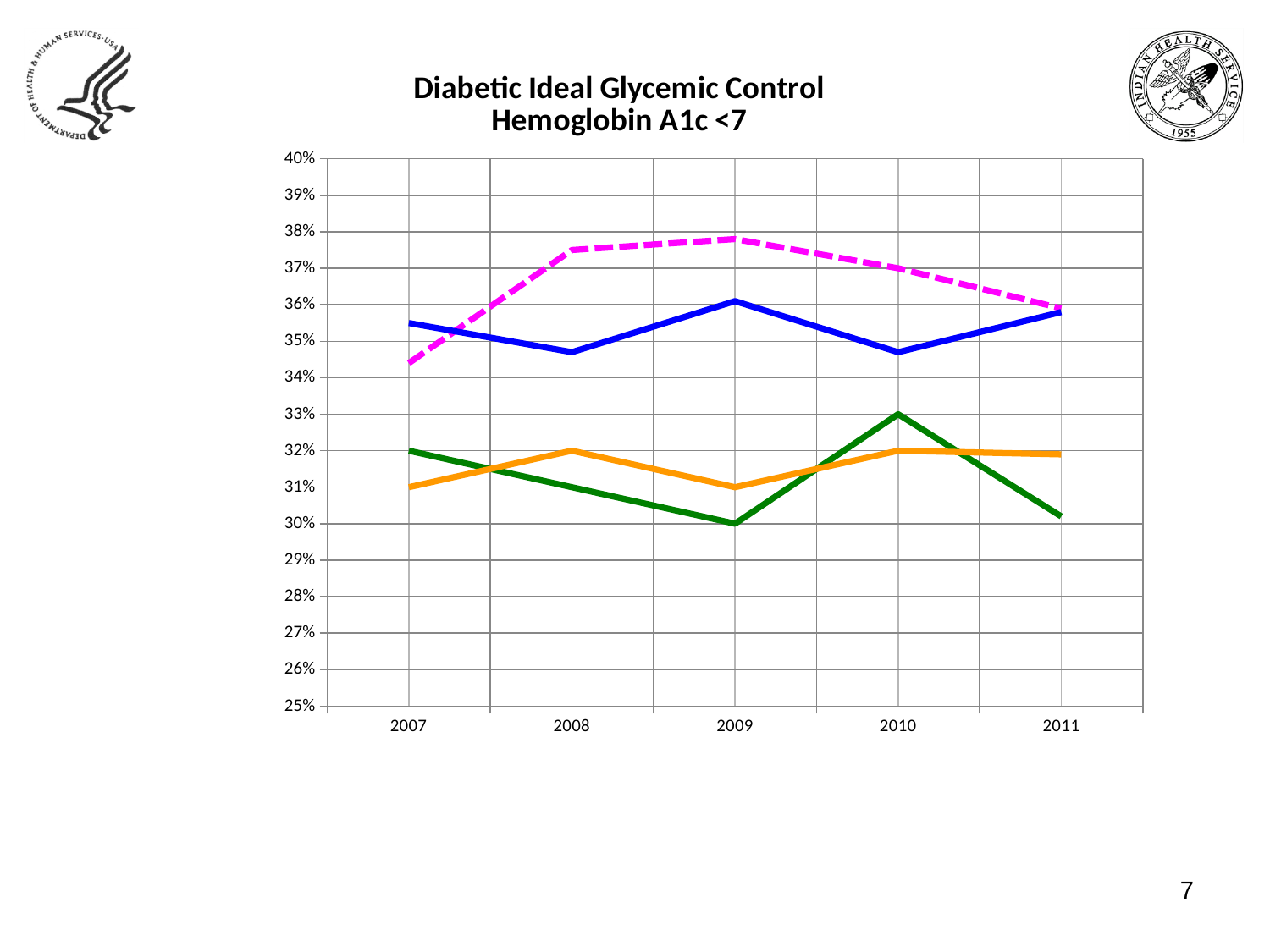

### Chart: Diabetic Ideal Glycemic Control
Hemoglobin A1c <7

| Category | National Target | National Average | Service Unit Only | Portland Area Average |
|---|---|---|---|---|
| 2007 | 0.32 | 0.31 | 0.344 | 0.355 |
| 2008 | 0.31 | 0.32 | 0.375 | 0.347 |
| 2009 | 0.3 | 0.31 | 0.378 | 0.361 |
| 2010 | 0.33 | 0.32 | 0.37 | 0.347 |
| 2011 | 0.302 | 0.319 | 0.359 | 0.358 |
7